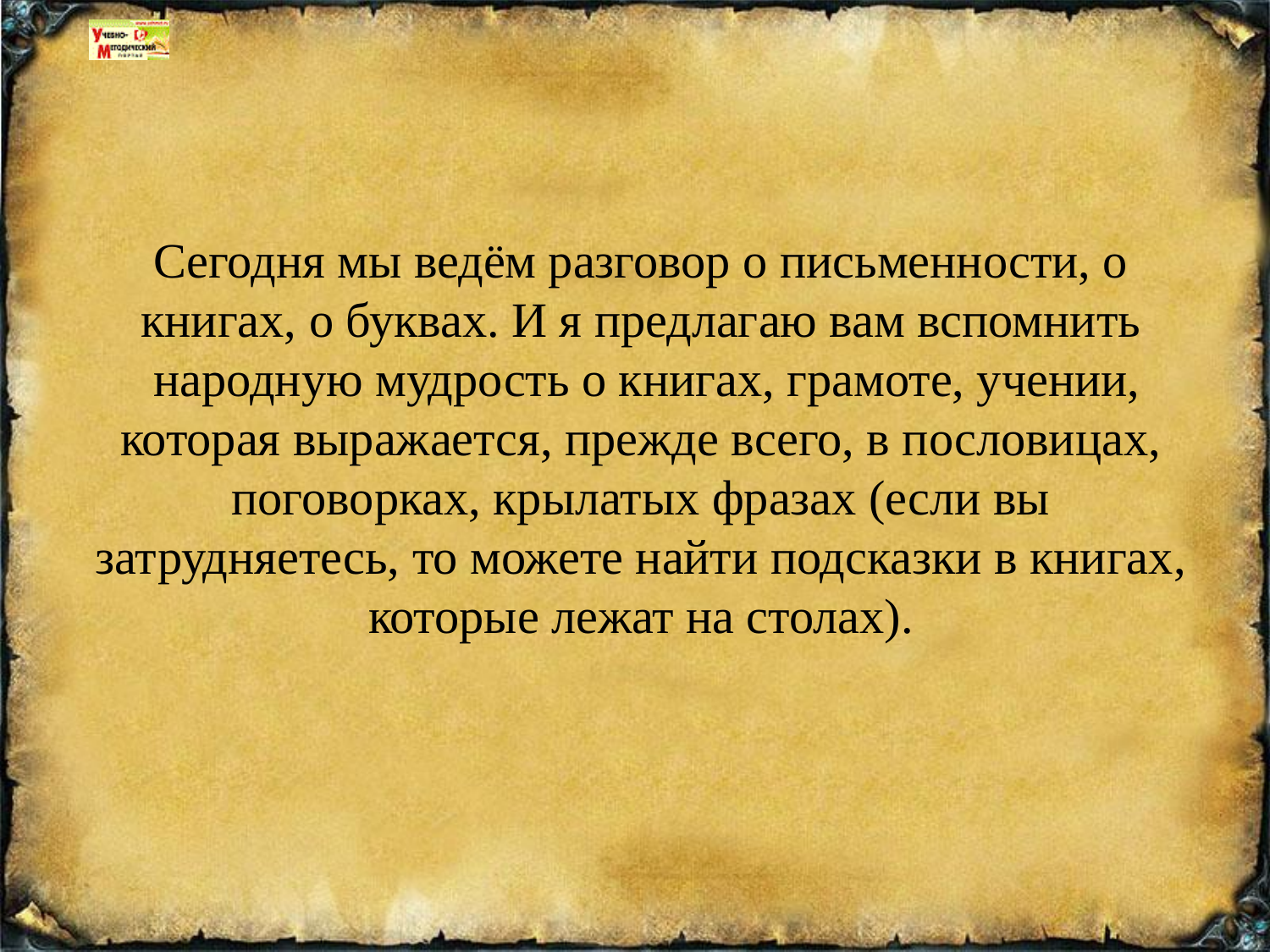

# Сегодня мы ведём разговор о письменности, о книгах, о буквах. И я предлагаю вам вспомнить  народную мудрость о книгах, грамоте, учении, которая выражается, прежде всего, в пословицах, поговорках, крылатых фразах (если вы затрудняетесь, то можете найти подсказки в книгах, которые лежат на столах).